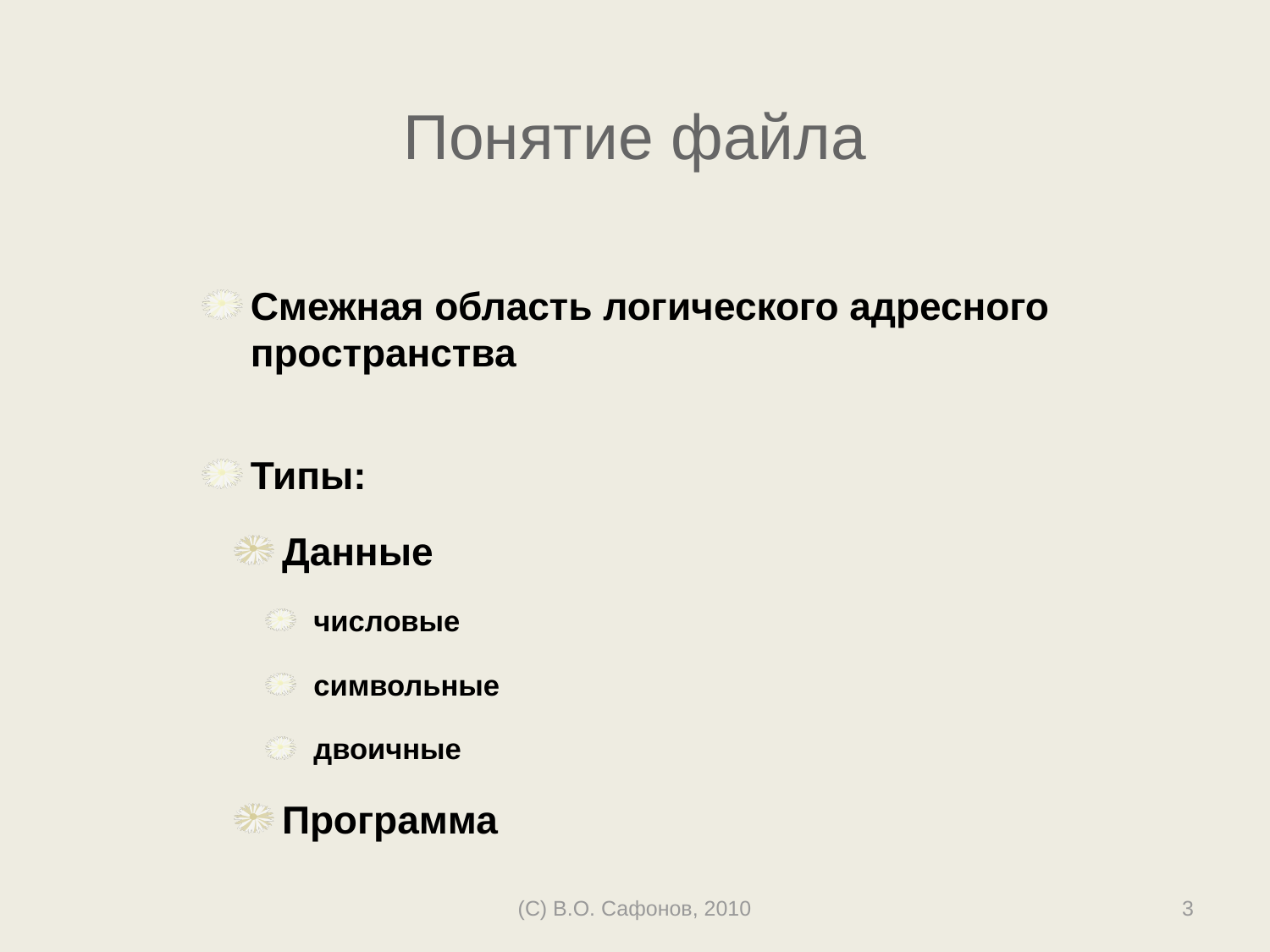

# Понятие файла
Смежная область логического адресного пространства
Типы:
Данные
числовые
символьные
двоичные
Программа

(C) В.О. Сафонов, 2010
3